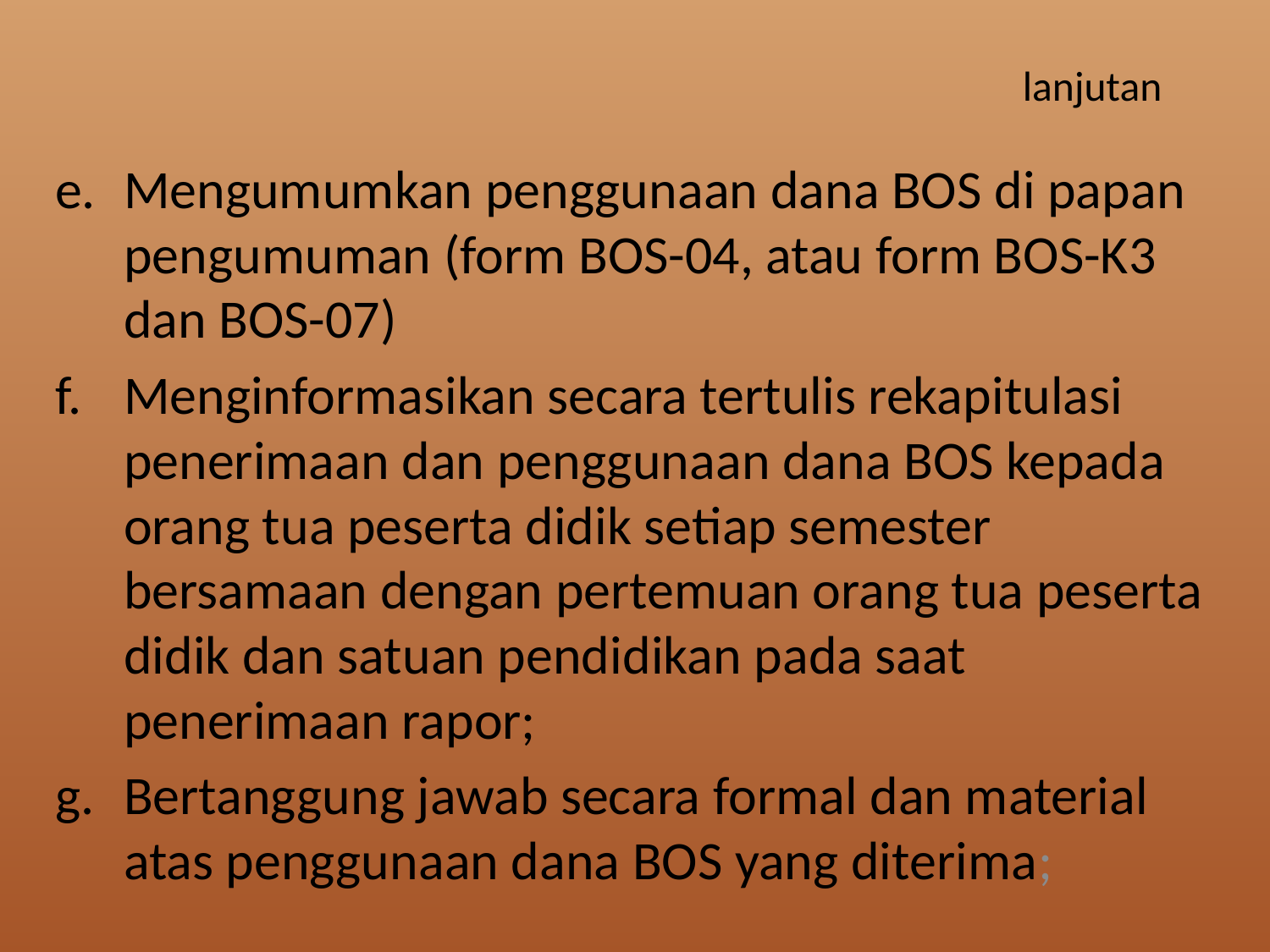

# lanjutan
Mengumumkan penggunaan dana BOS di papan pengumuman (form BOS-04, atau form BOS-K3 dan BOS-07)
Menginformasikan secara tertulis rekapitulasi penerimaan dan penggunaan dana BOS kepada orang tua peserta didik setiap semester bersamaan dengan pertemuan orang tua peserta didik dan satuan pendidikan pada saat penerimaan rapor;
Bertanggung jawab secara formal dan material atas penggunaan dana BOS yang diterima;